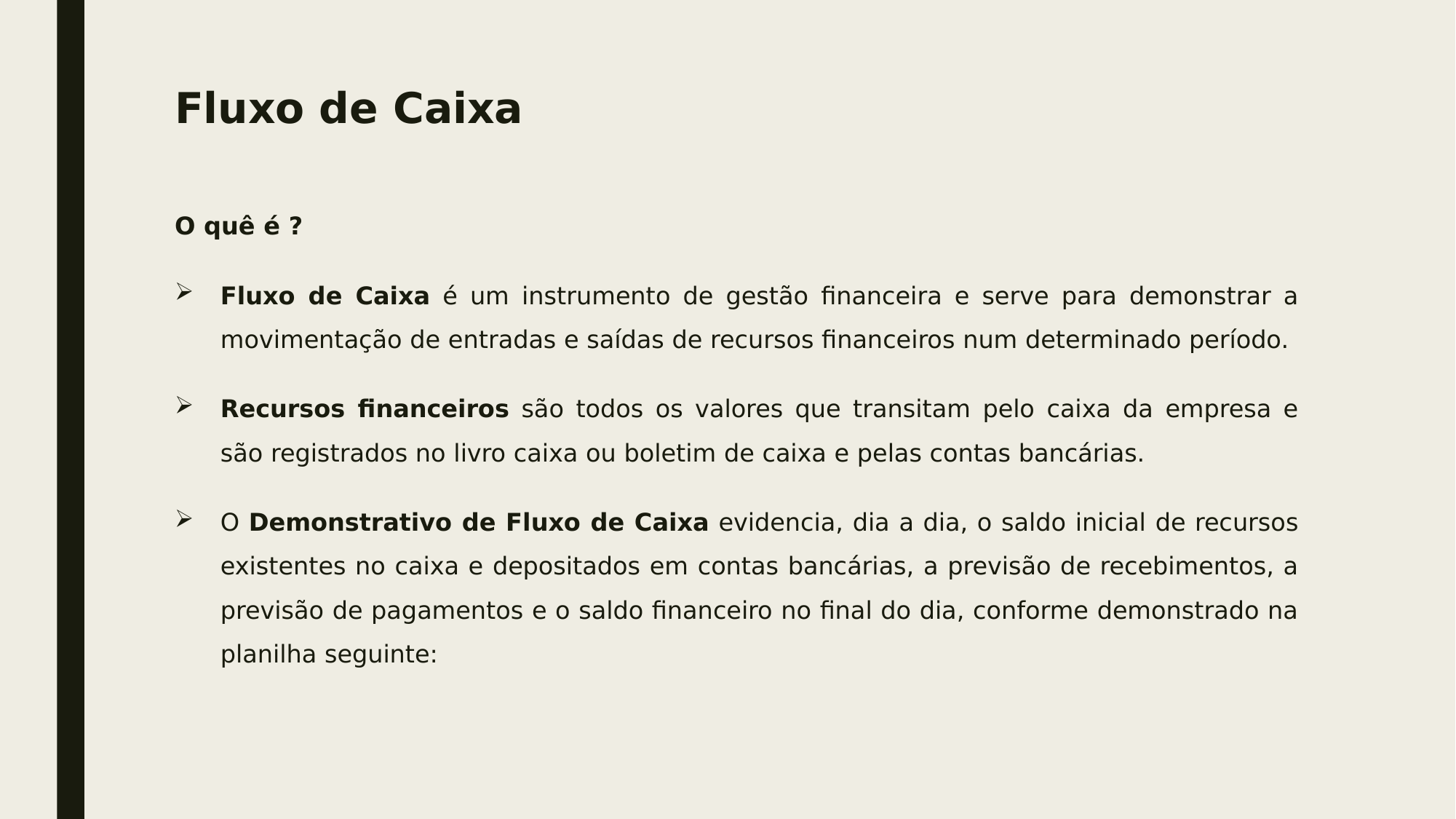

# Fluxo de Caixa
O quê é ?
Fluxo de Caixa é um instrumento de gestão financeira e serve para demonstrar a movimentação de entradas e saídas de recursos financeiros num determinado período.
Recursos financeiros são todos os valores que transitam pelo caixa da empresa e são registrados no livro caixa ou boletim de caixa e pelas contas bancárias.
O Demonstrativo de Fluxo de Caixa evidencia, dia a dia, o saldo inicial de recursos existentes no caixa e depositados em contas bancárias, a previsão de recebimentos, a previsão de pagamentos e o saldo financeiro no final do dia, conforme demonstrado na planilha seguinte: